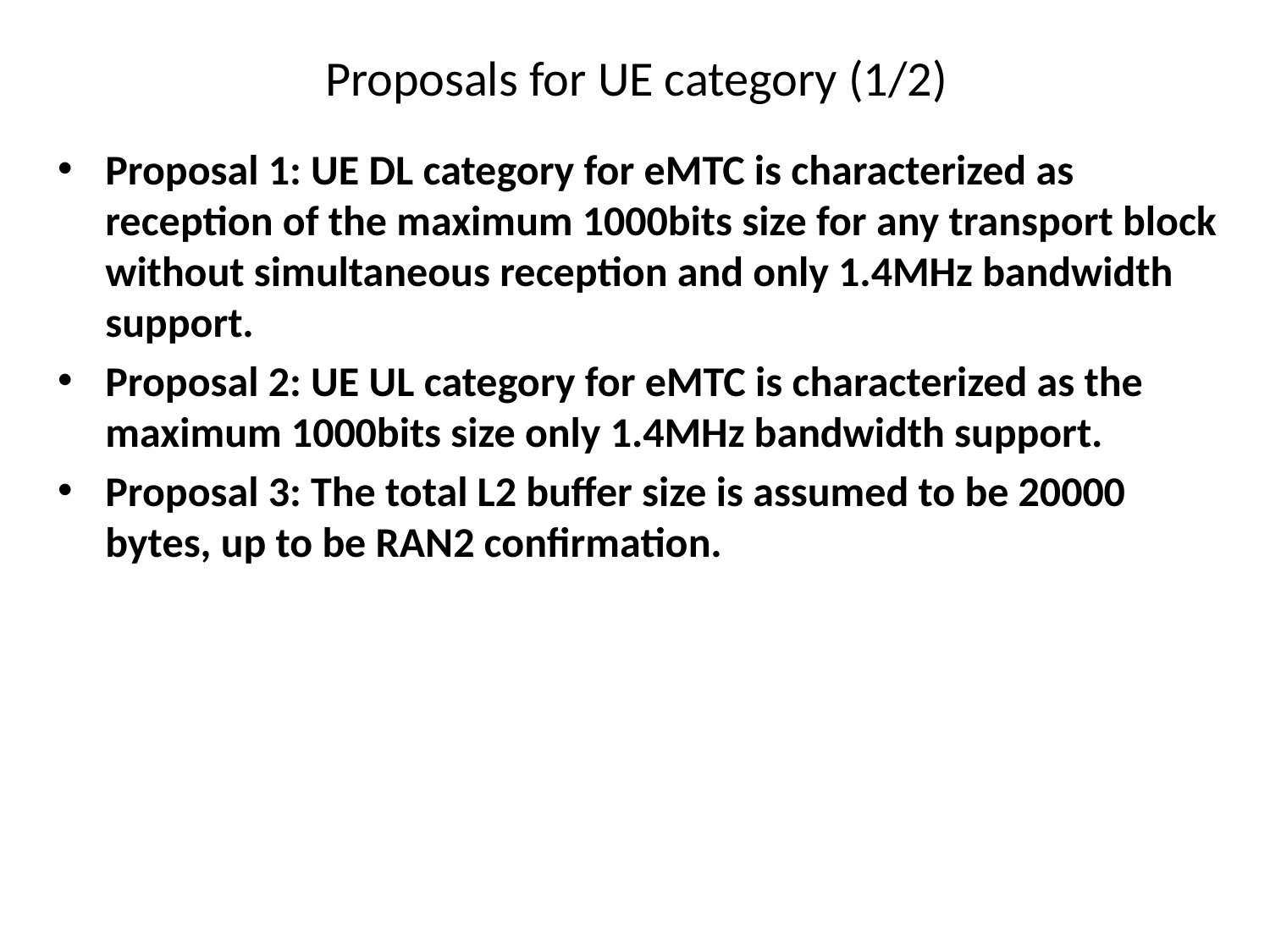

# Proposals for UE category (1/2)
Proposal 1: UE DL category for eMTC is characterized as reception of the maximum 1000bits size for any transport block without simultaneous reception and only 1.4MHz bandwidth support.
Proposal 2: UE UL category for eMTC is characterized as the maximum 1000bits size only 1.4MHz bandwidth support.
Proposal 3: The total L2 buffer size is assumed to be 20000 bytes, up to be RAN2 confirmation.